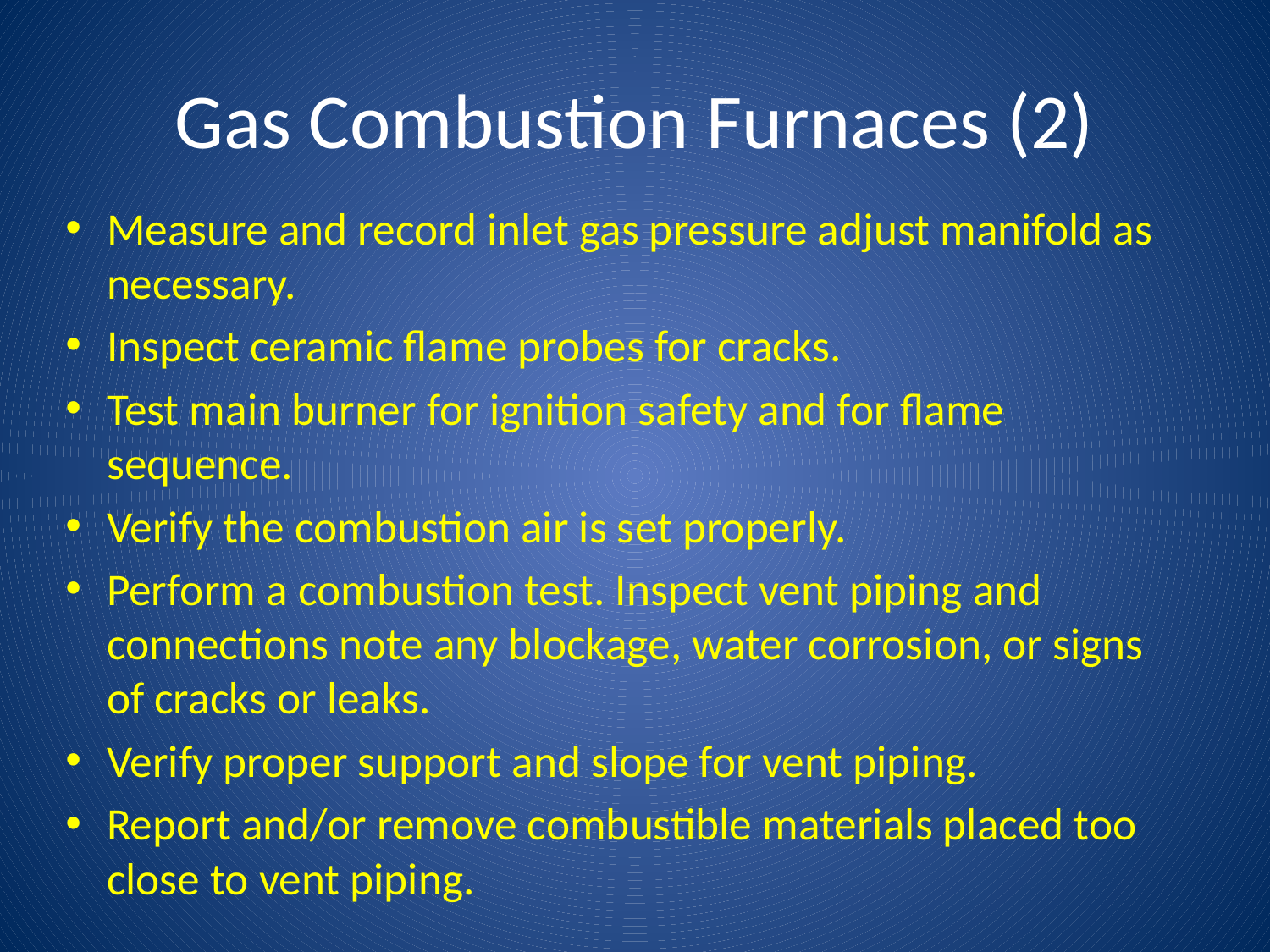

# Gas Combustion Furnaces (2)
Measure and record inlet gas pressure adjust manifold as necessary.
Inspect ceramic flame probes for cracks.
Test main burner for ignition safety and for flame sequence.
Verify the combustion air is set properly.
Perform a combustion test. Inspect vent piping and connections note any blockage, water corrosion, or signs of cracks or leaks.
Verify proper support and slope for vent piping.
Report and/or remove combustible materials placed too close to vent piping.